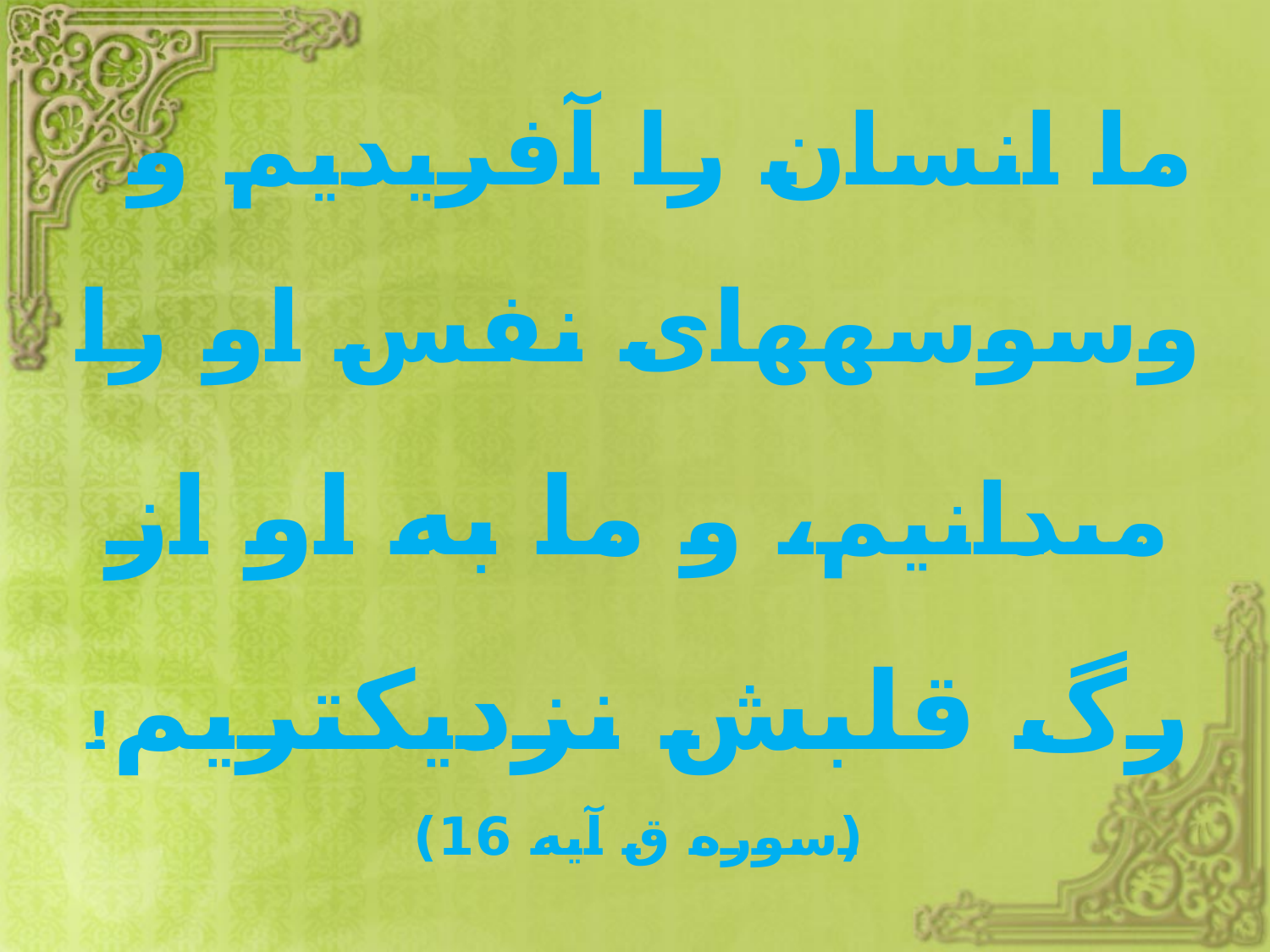

ما انسان را آفريديم و وسوسه‏هاى نفس او را مى‏دانيم، و ما به او از رگ قلبش نزديكتريم! (سوره ق آیه 16)